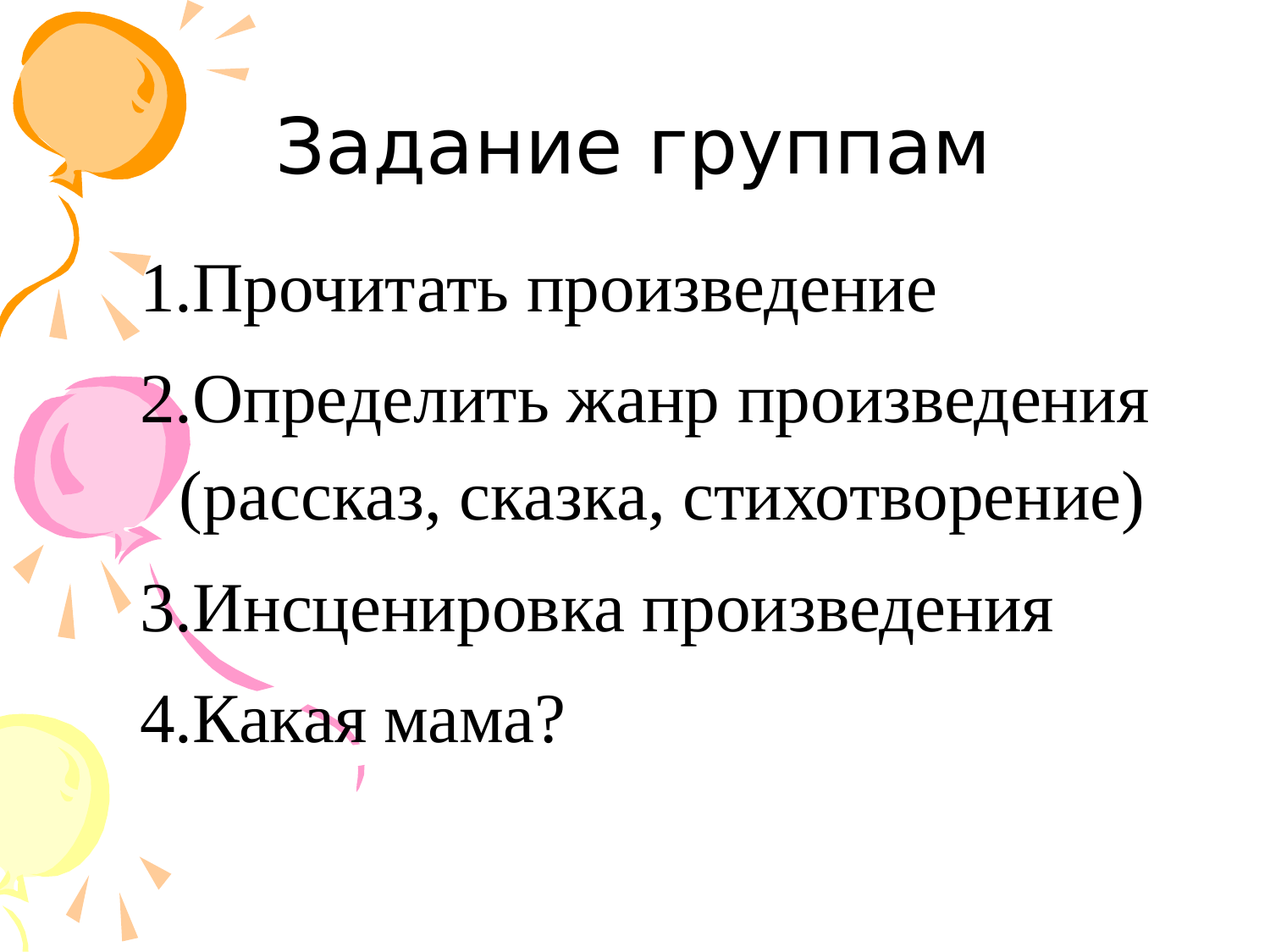

# Задание группам
Прочитать произведение
Определить жанр произведения (рассказ, сказка, стихотворение)
Инсценировка произведения
Какая мама?